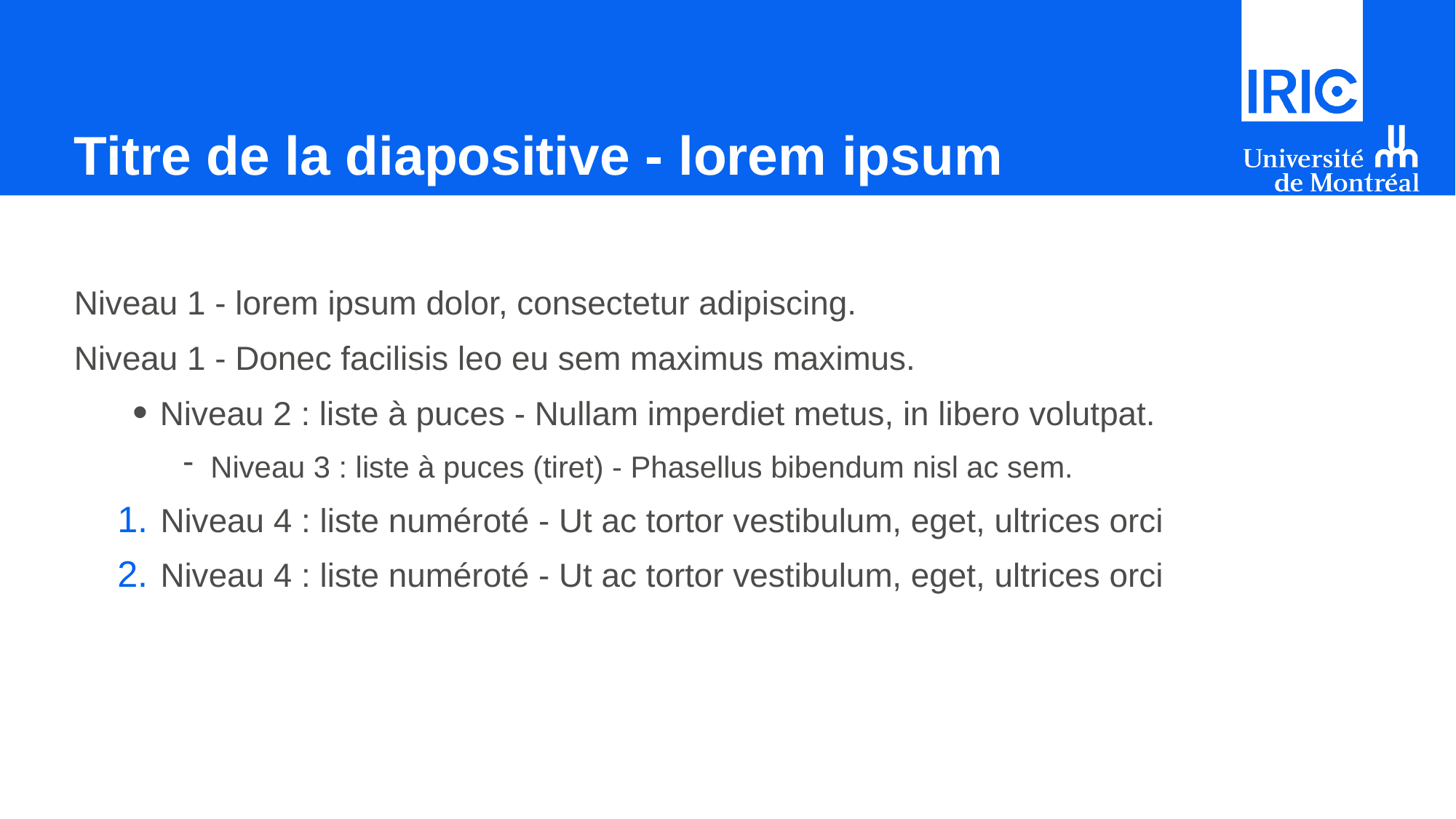

# Titre de la diapositive - lorem ipsum
Niveau 1 - lorem ipsum dolor, consectetur adipiscing.
Niveau 1 - Donec facilisis leo eu sem maximus maximus.
Niveau 2 : liste à puces - Nullam imperdiet metus, in libero volutpat.
Niveau 3 : liste à puces (tiret) - Phasellus bibendum nisl ac sem.
Niveau 4 : liste numéroté - Ut ac tortor vestibulum, eget, ultrices orci
Niveau 4 : liste numéroté - Ut ac tortor vestibulum, eget, ultrices orci